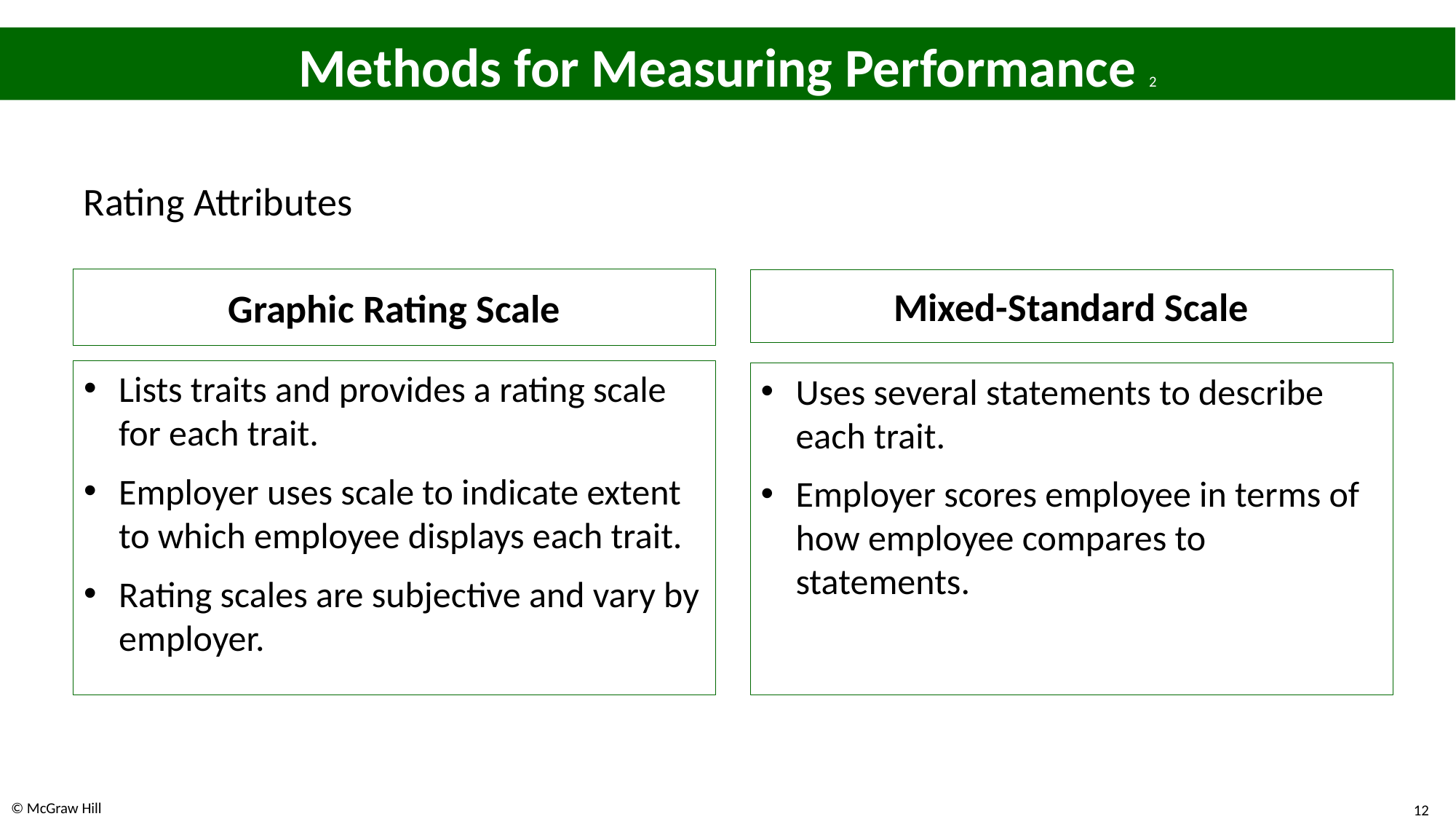

# Methods for Measuring Performance 2
Rating Attributes
Graphic Rating Scale
Mixed-Standard Scale
Lists traits and provides a rating scale for each trait.
Employer uses scale to indicate extent to which employee displays each trait.
Rating scales are subjective and vary by employer.
Uses several statements to describe each trait.
Employer scores employee in terms of how employee compares to statements.